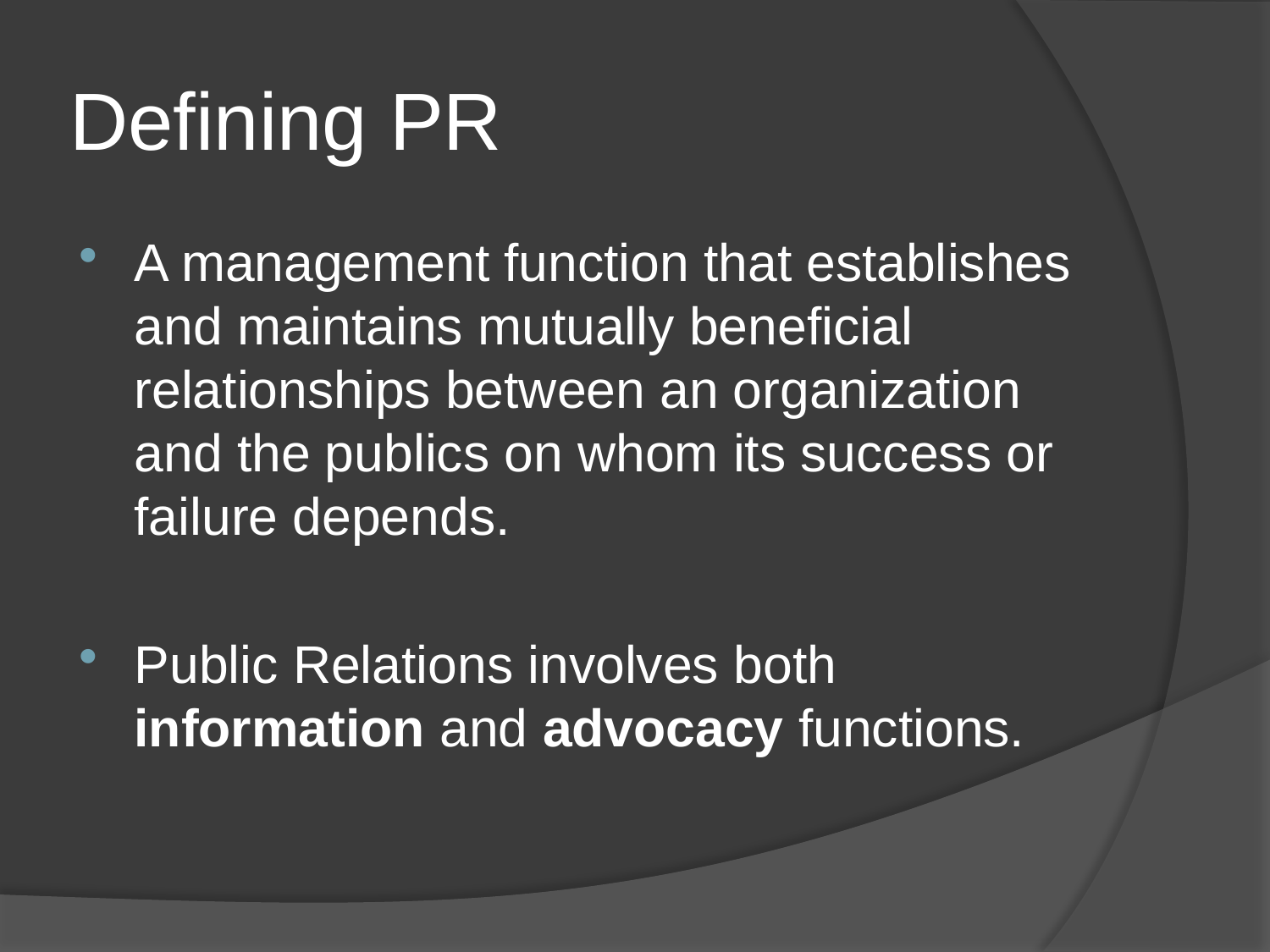

# Defining PR
A management function that establishes and maintains mutually beneficial relationships between an organization and the publics on whom its success or failure depends.

Public Relations involves both information and advocacy functions.